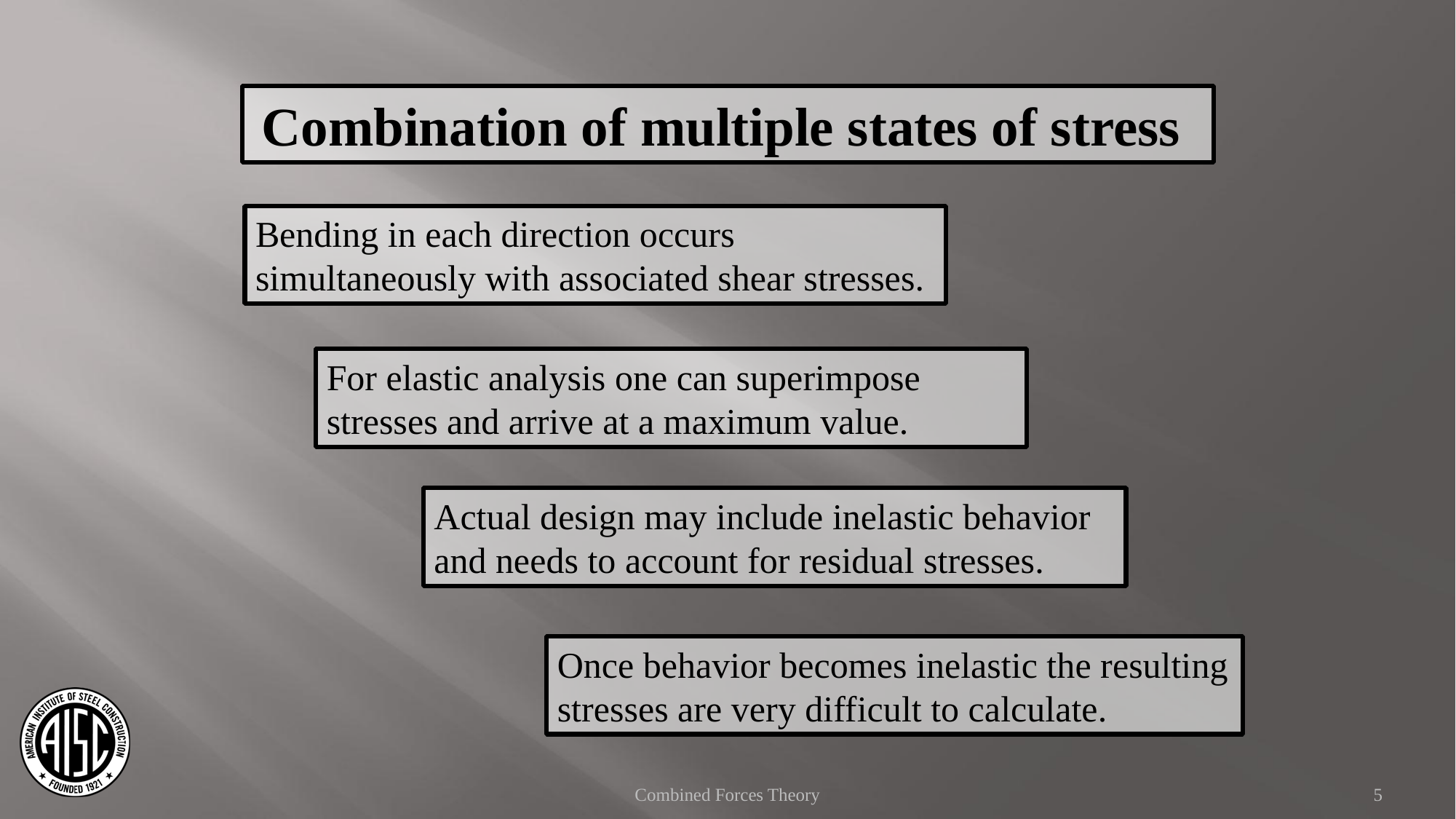

Combination of multiple states of stress
Bending in each direction occurs simultaneously with associated shear stresses.
For elastic analysis one can superimpose stresses and arrive at a maximum value.
Actual design may include inelastic behavior and needs to account for residual stresses.
Once behavior becomes inelastic the resulting stresses are very difficult to calculate.
Combined Forces Theory
5